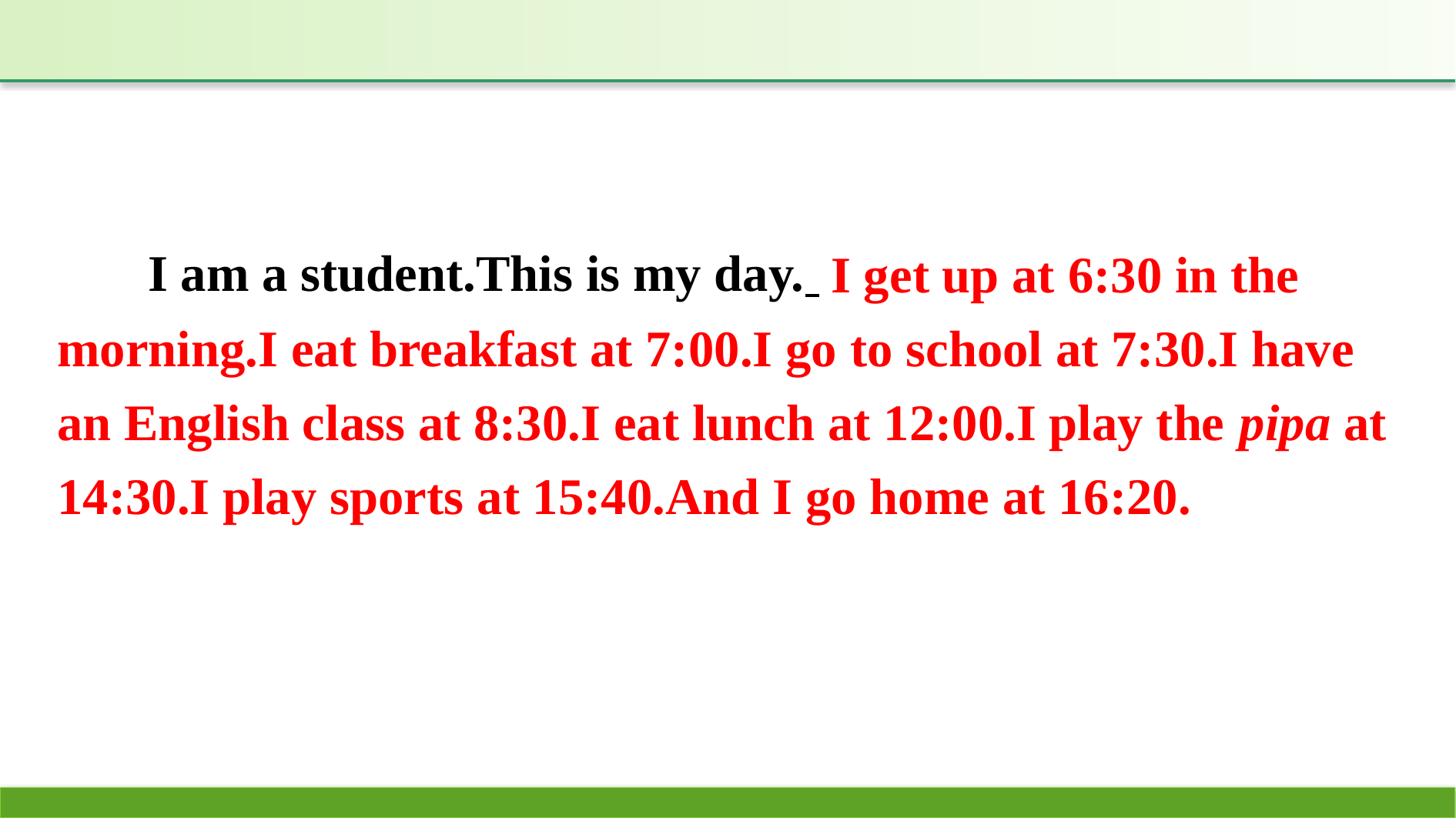

I am a student.This is my day.
                                                            I get up at 6:30 in the morning.I eat breakfast at 7:00.I go to school at 7:30.I have an English class at 8:30.I eat lunch at 12:00.I play the pipa at 14:30.I play sports at 15:40.And I go home at 16:20.